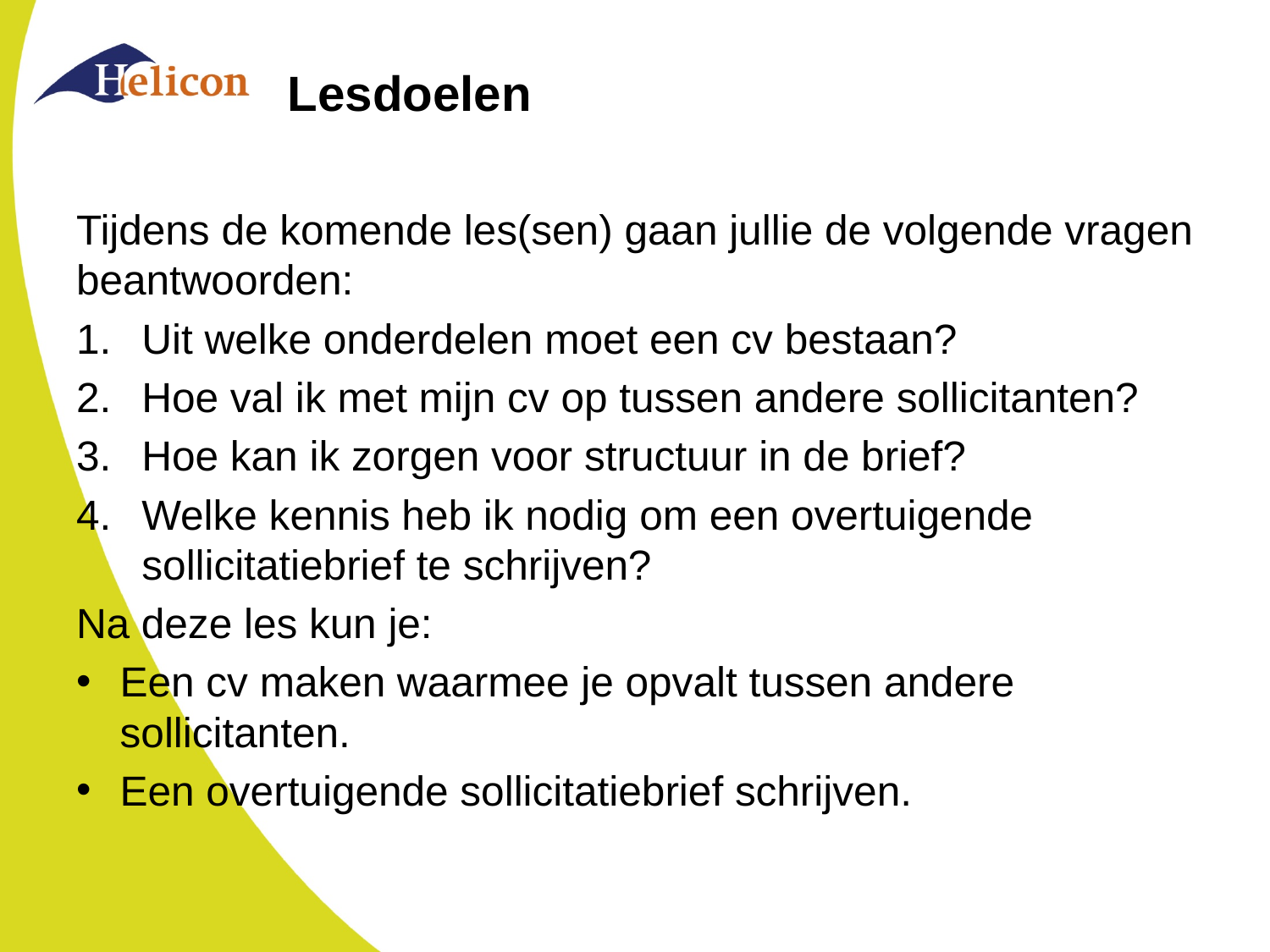

# Lesdoelen
Tijdens de komende les(sen) gaan jullie de volgende vragen beantwoorden:
Uit welke onderdelen moet een cv bestaan?
Hoe val ik met mijn cv op tussen andere sollicitanten?
Hoe kan ik zorgen voor structuur in de brief?
Welke kennis heb ik nodig om een overtuigende sollicitatiebrief te schrijven?
Na deze les kun je:
Een cv maken waarmee je opvalt tussen andere sollicitanten.
Een overtuigende sollicitatiebrief schrijven.